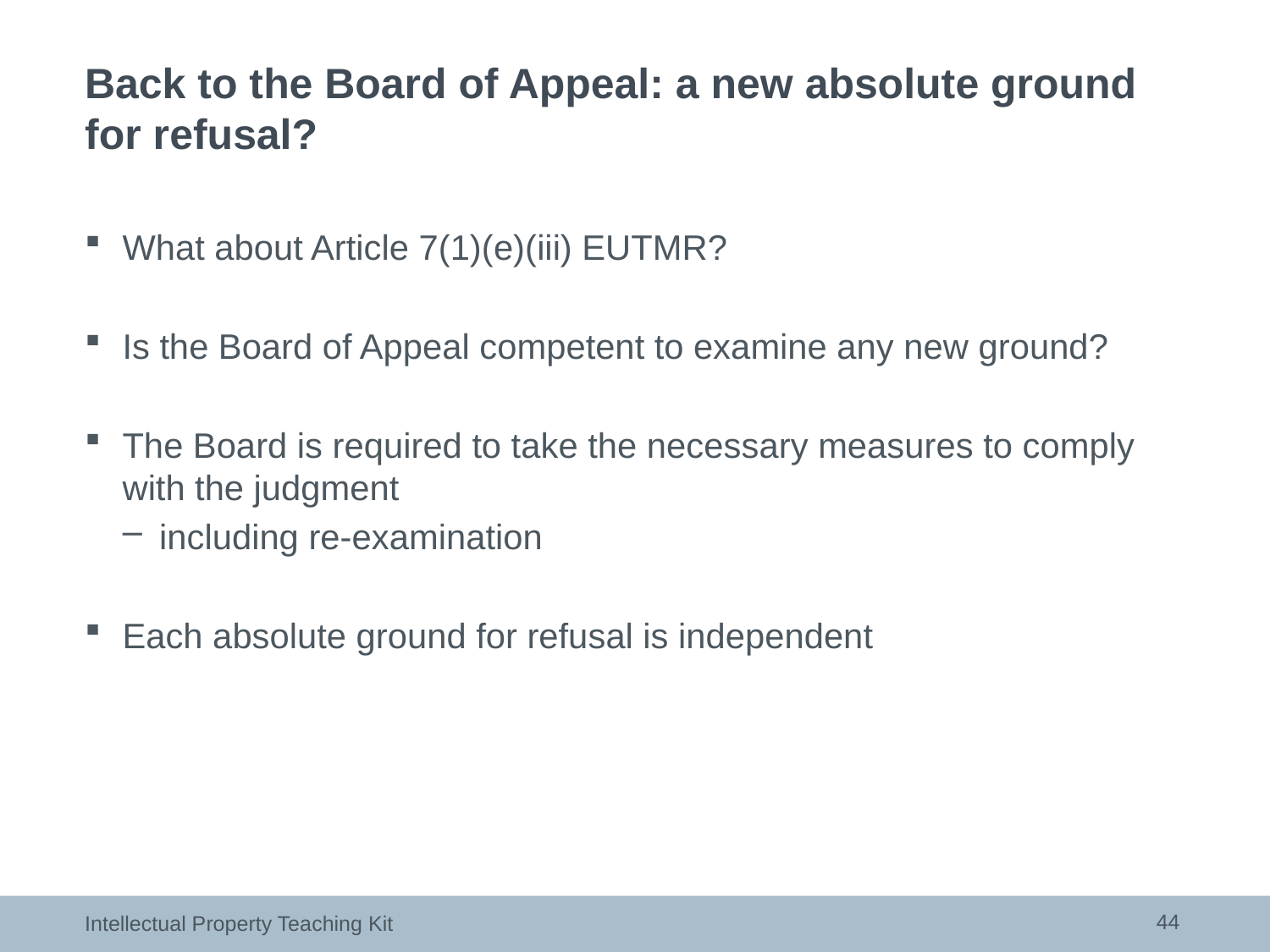

# Back to the Board of Appeal: a new absolute ground for refusal?
What about Article 7(1)(e)(iii) EUTMR?

Is the Board of Appeal competent to examine any new ground?

The Board is required to take the necessary measures to comply with the judgment
including re-examination

Each absolute ground for refusal is independent
44
Intellectual Property Teaching Kit